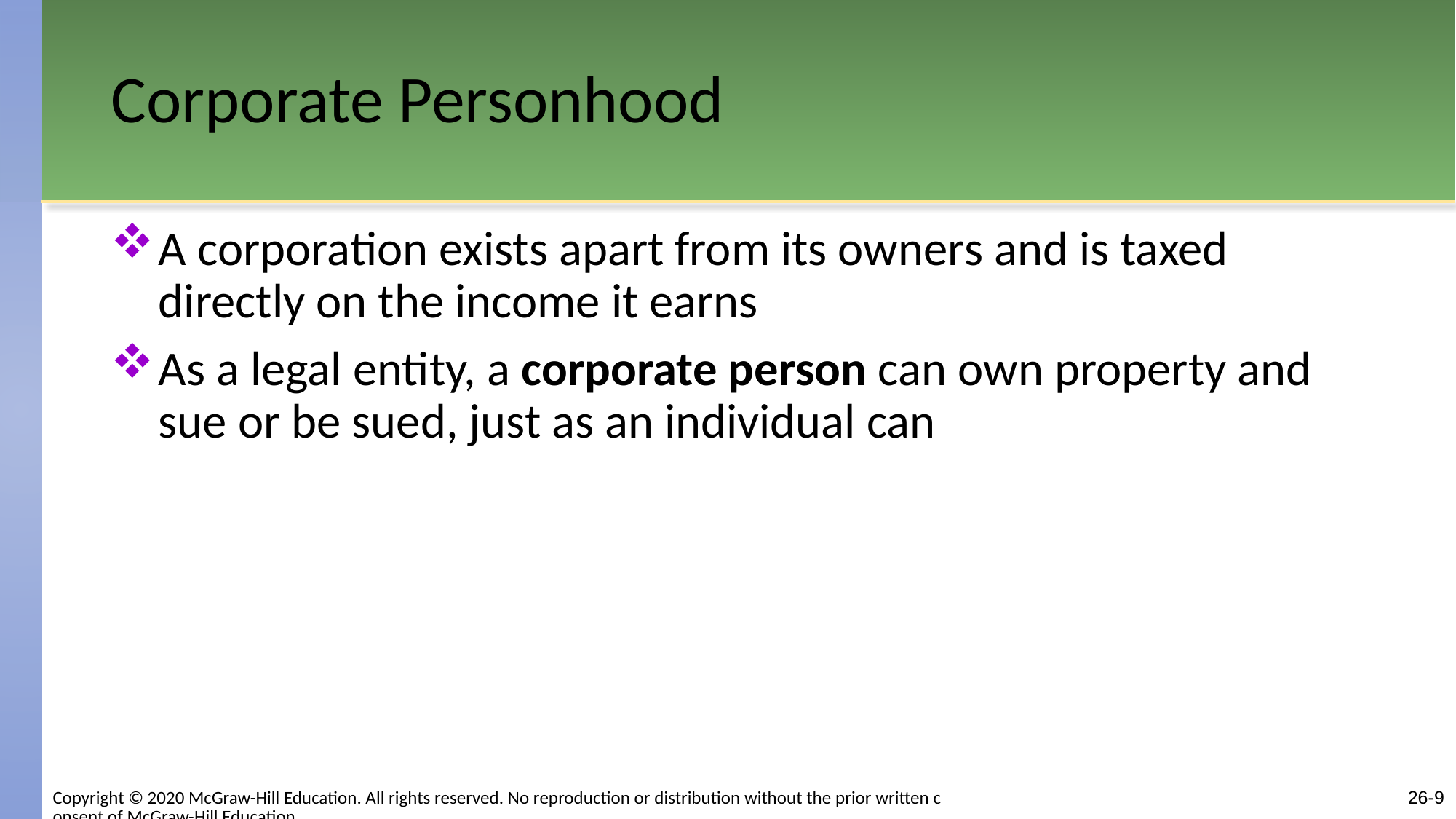

# Corporate Personhood
A corporation exists apart from its owners and is taxed directly on the income it earns
As a legal entity, a corporate person can own property and sue or be sued, just as an individual can
Copyright © 2020 McGraw-Hill Education. All rights reserved. No reproduction or distribution without the prior written consent of McGraw-Hill Education.
26-9